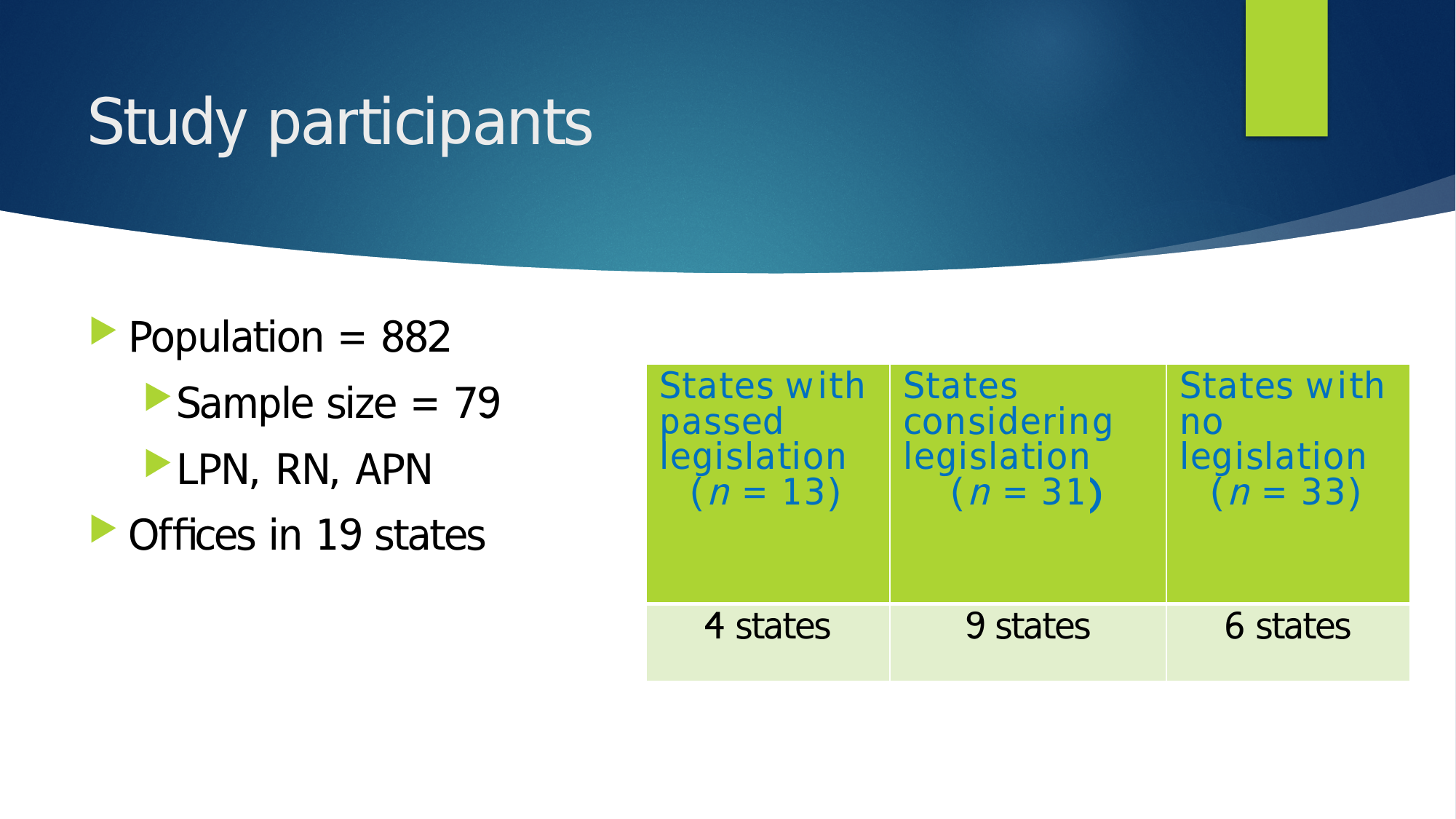

# Study participants

Population = 882
Sample size = 79
LPN, RN, APN
Offices in 19 states

| States with passed legislation (n = 13) | States considering legislation (n = 31) | States with no legislation (n = 33) |
| --- | --- | --- |
| 4 states | 9 states | 6 states |